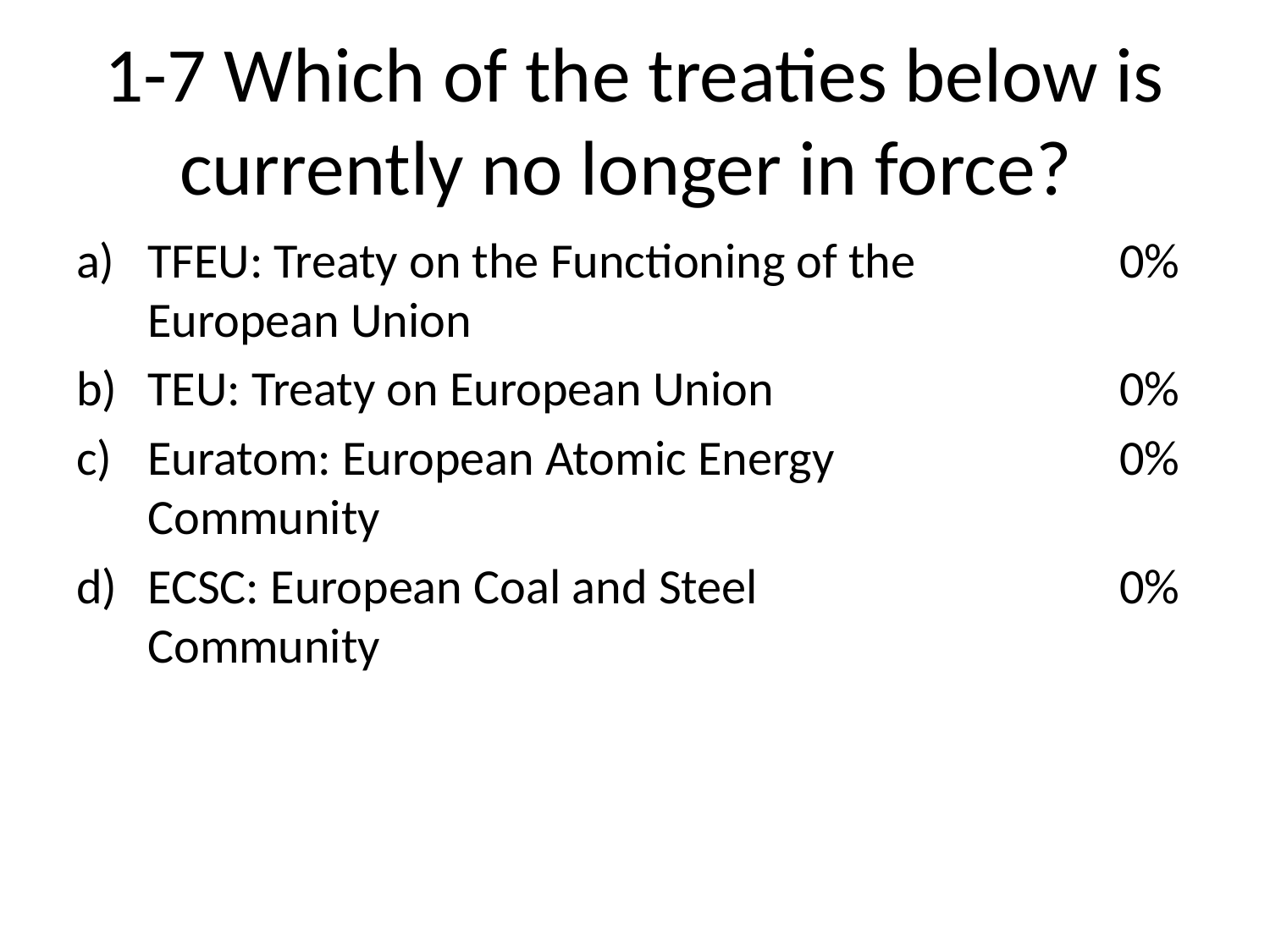

# 1-7 Which of the treaties below is currently no longer in force?
TFEU: Treaty on the Functioning of the European Union
TEU: Treaty on European Union
Euratom: European Atomic Energy Community
ECSC: European Coal and Steel Community
0%
0%
0%
0%